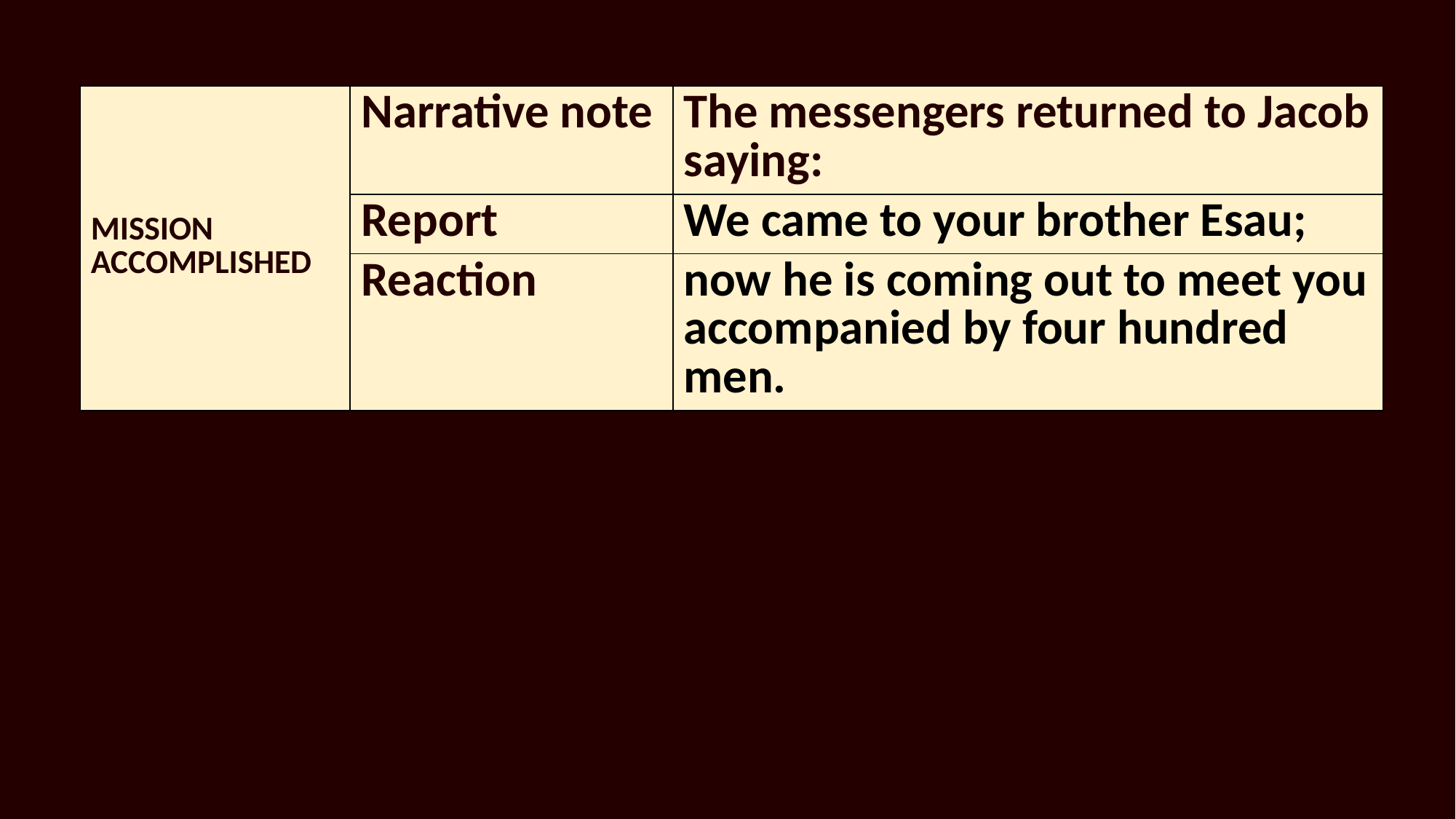

| MISSION ACCOMPLISHED | Narrative note | The messengers returned to Jacob saying: |
| --- | --- | --- |
|  | Report | We came to your brother Esau; |
|  | Reaction | now he is coming out to meet you accompanied by four hundred men. |